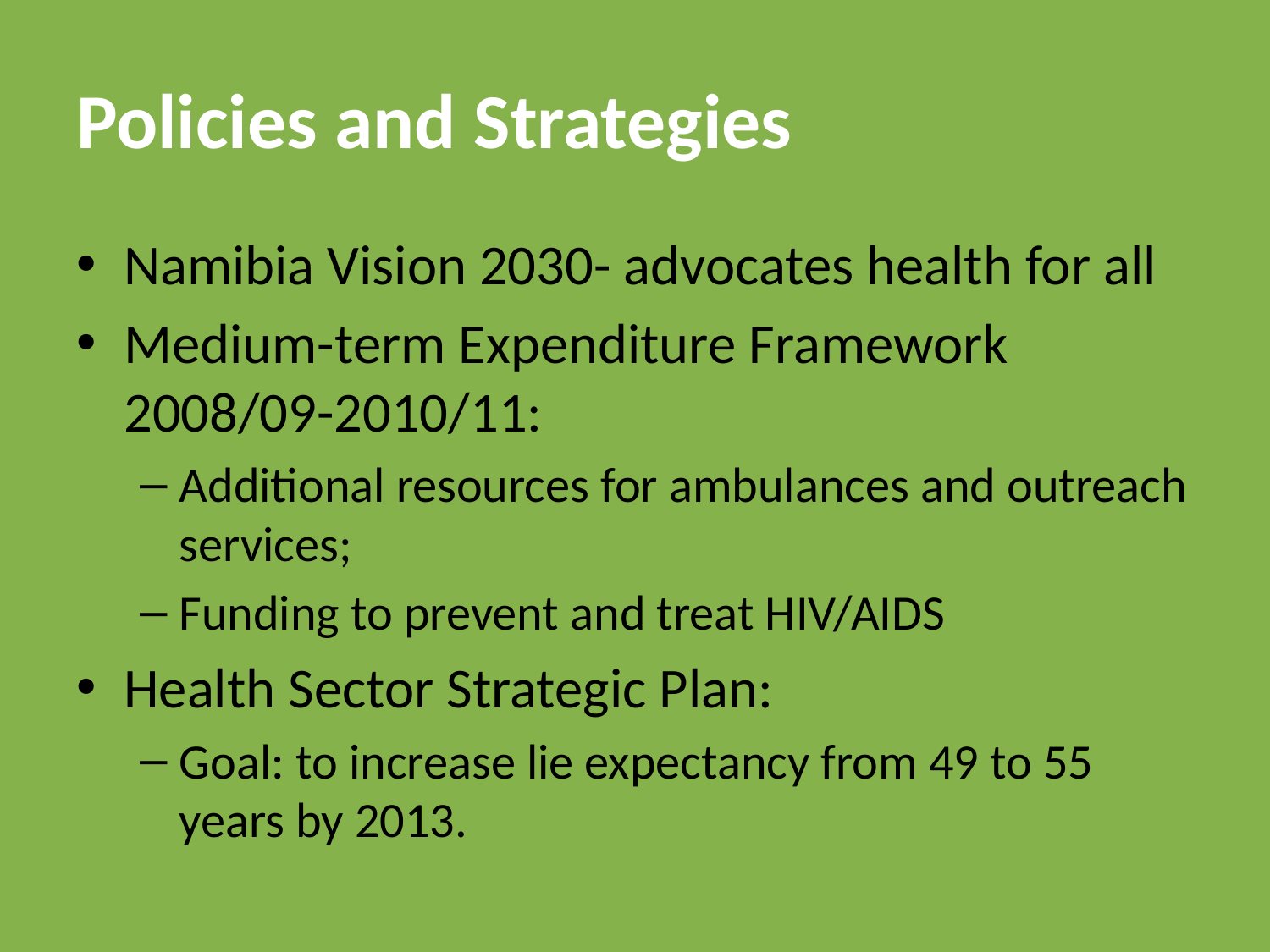

# Policies and Strategies
Namibia Vision 2030- advocates health for all
Medium-term Expenditure Framework 2008/09-2010/11:
Additional resources for ambulances and outreach services;
Funding to prevent and treat HIV/AIDS
Health Sector Strategic Plan:
Goal: to increase lie expectancy from 49 to 55 years by 2013.